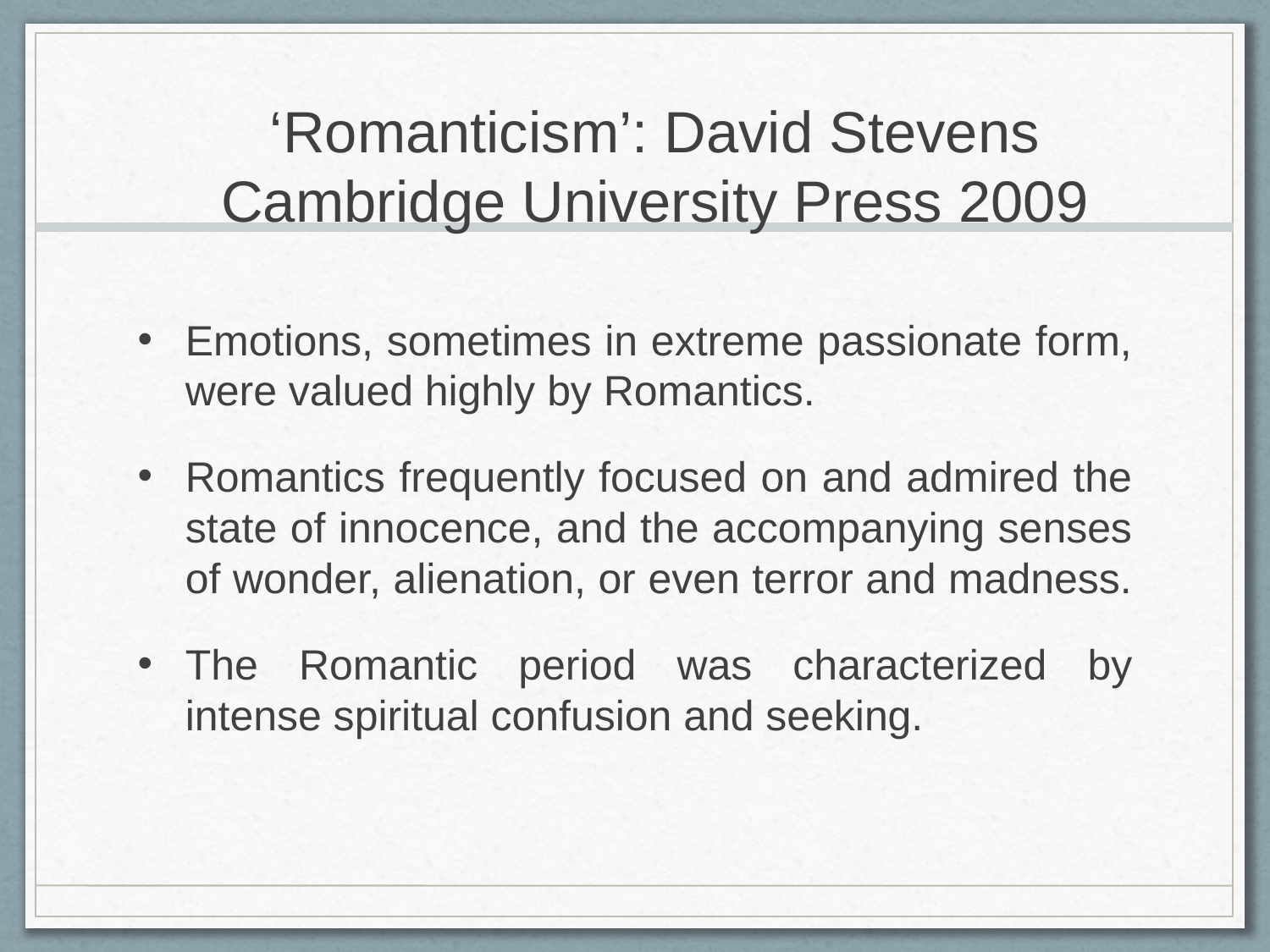

# ‘Romanticism’: David Stevens Cambridge University Press 2009
Emotions, sometimes in extreme passionate form, were valued highly by Romantics.
Romantics frequently focused on and admired the state of innocence, and the accompanying senses of wonder, alienation, or even terror and madness.
The Romantic period was characterized by intense spiritual confusion and seeking.